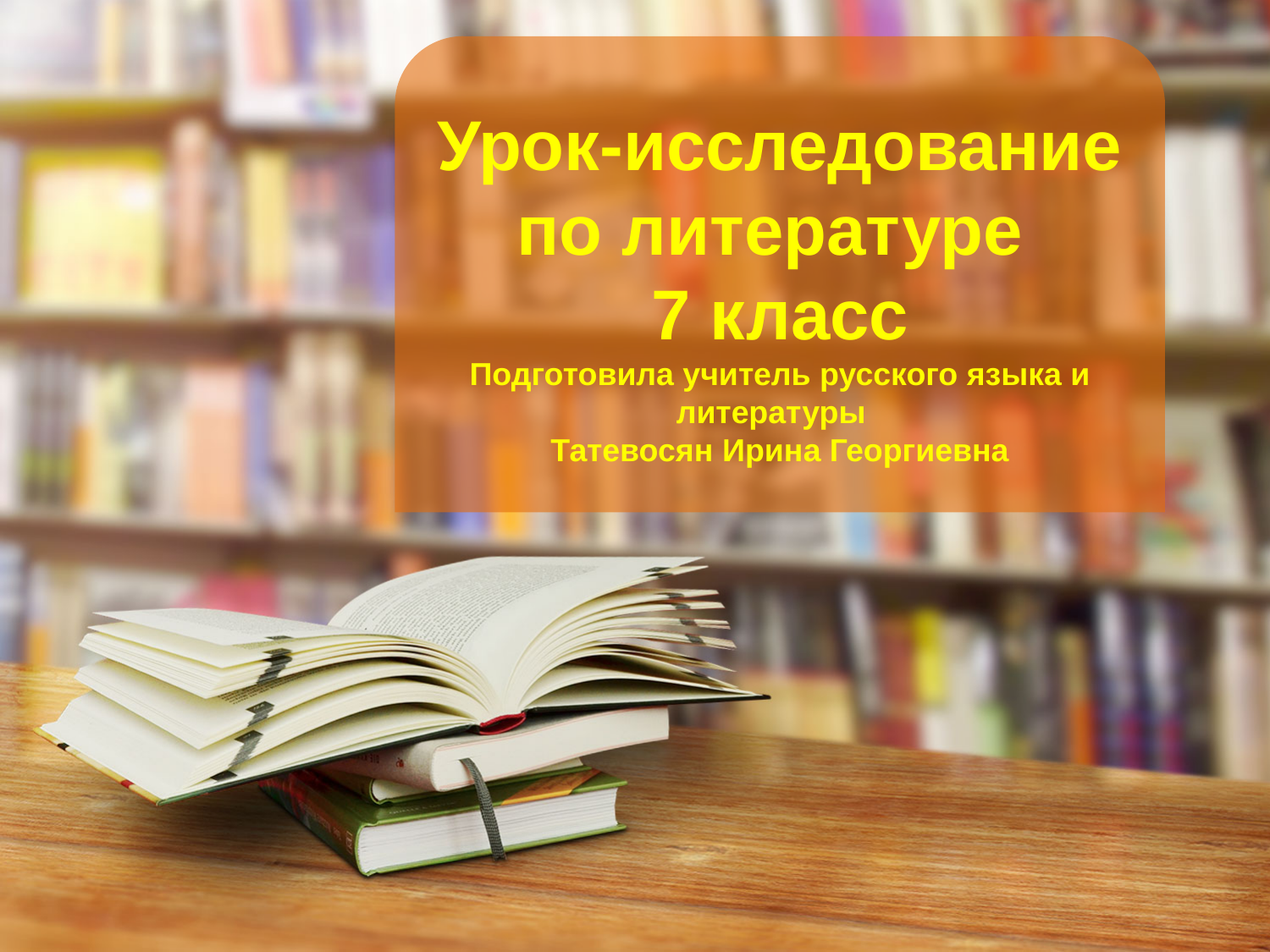

Урок-исследование по литературе
7 класс
Подготовила учитель русского языка и литературы
Татевосян Ирина Георгиевна